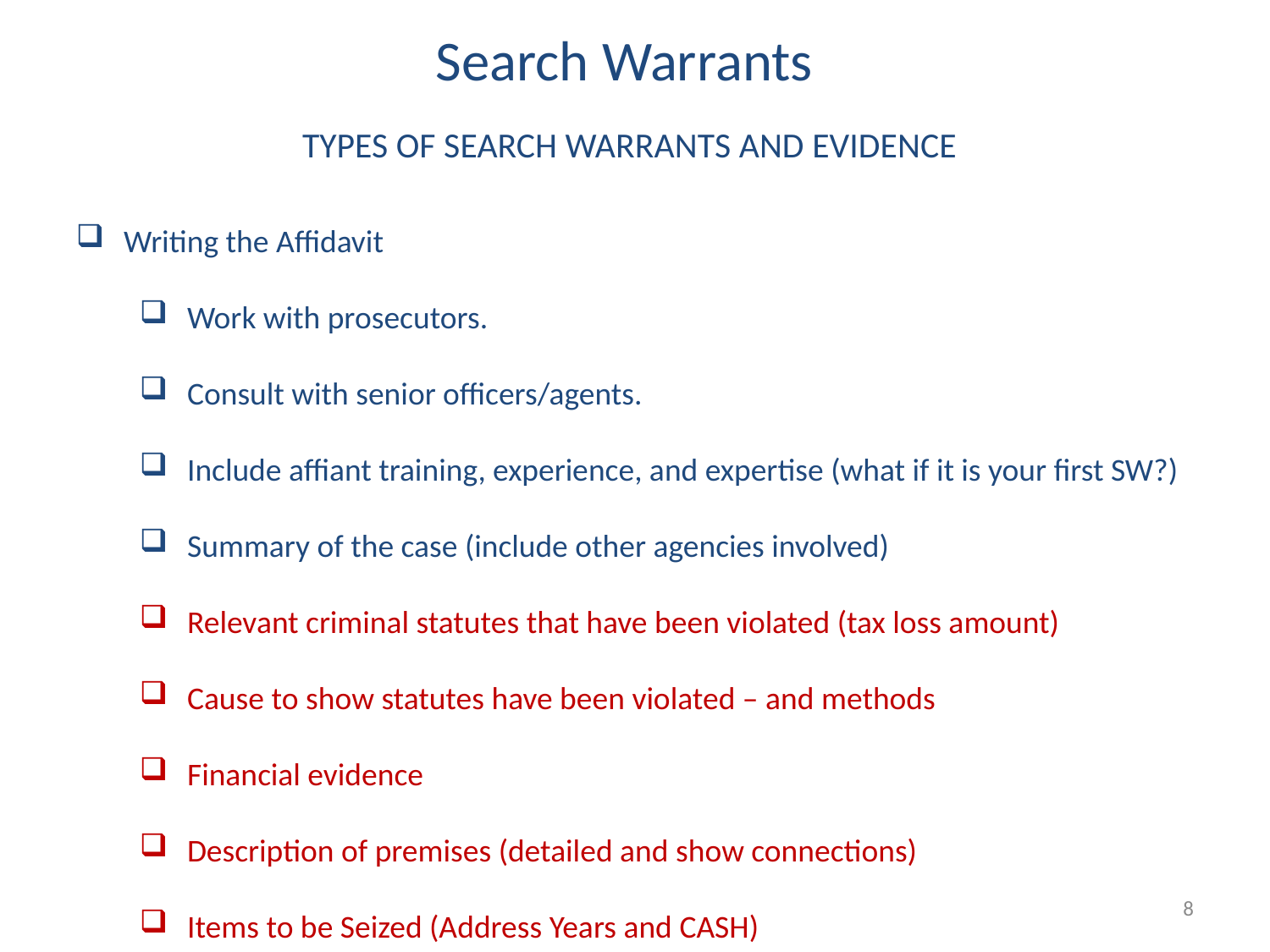

Search Warrants
TYPES OF SEARCH WARRANTS AND EVIDENCE

Writing the Affidavit

Work with prosecutors.

Consult with senior officers/agents.

Include affiant training, experience, and expertise (what if it is your first SW?)

Summary of the case (include other agencies involved)

Relevant criminal statutes that have been violated (tax loss amount)

Cause to show statutes have been violated – and methods

Financial evidence

Description of premises (detailed and show connections)

Items to be Seized (Address Years and CASH)
8